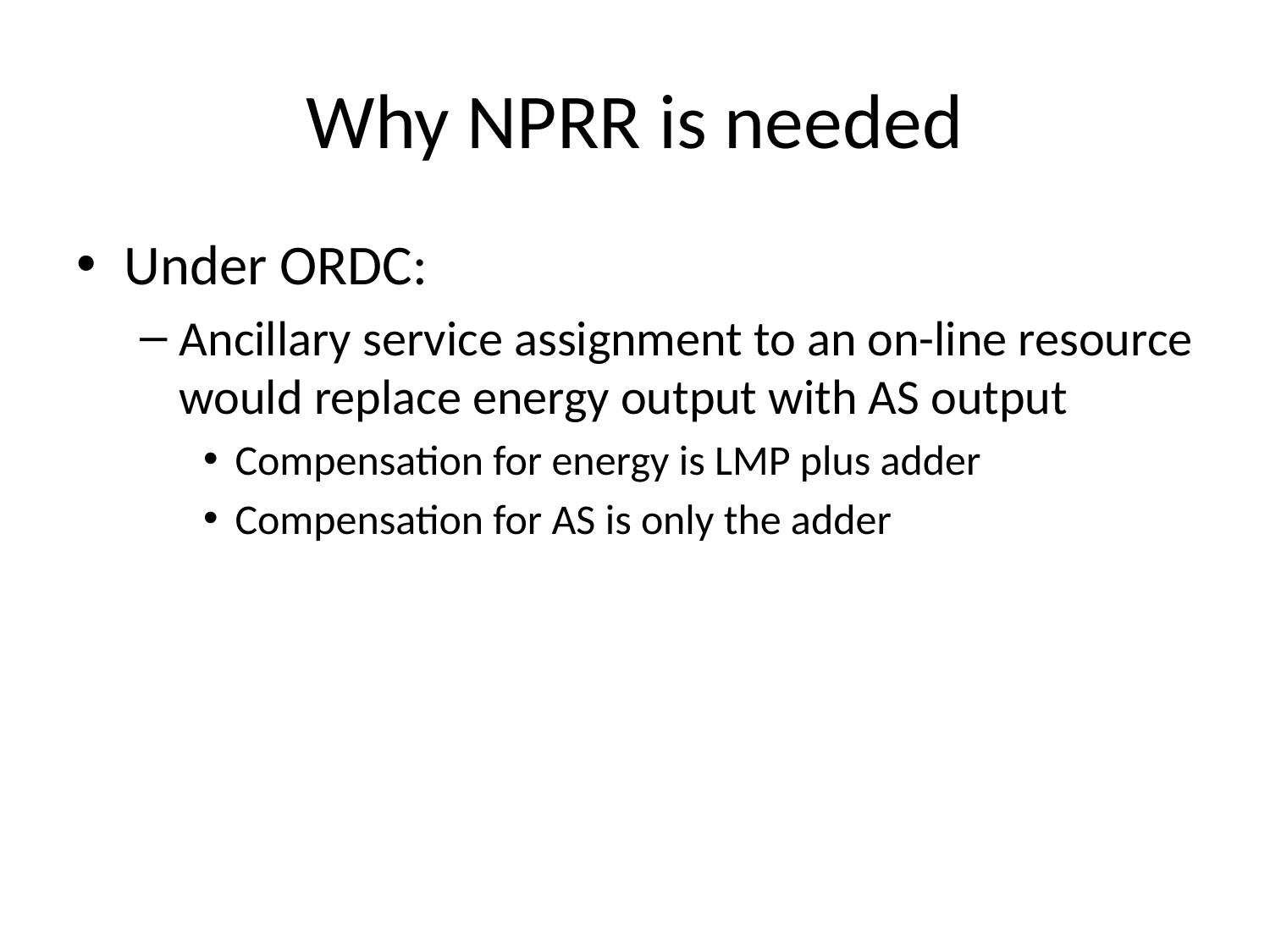

# Why NPRR is needed
Under ORDC:
Ancillary service assignment to an on-line resource would replace energy output with AS output
Compensation for energy is LMP plus adder
Compensation for AS is only the adder